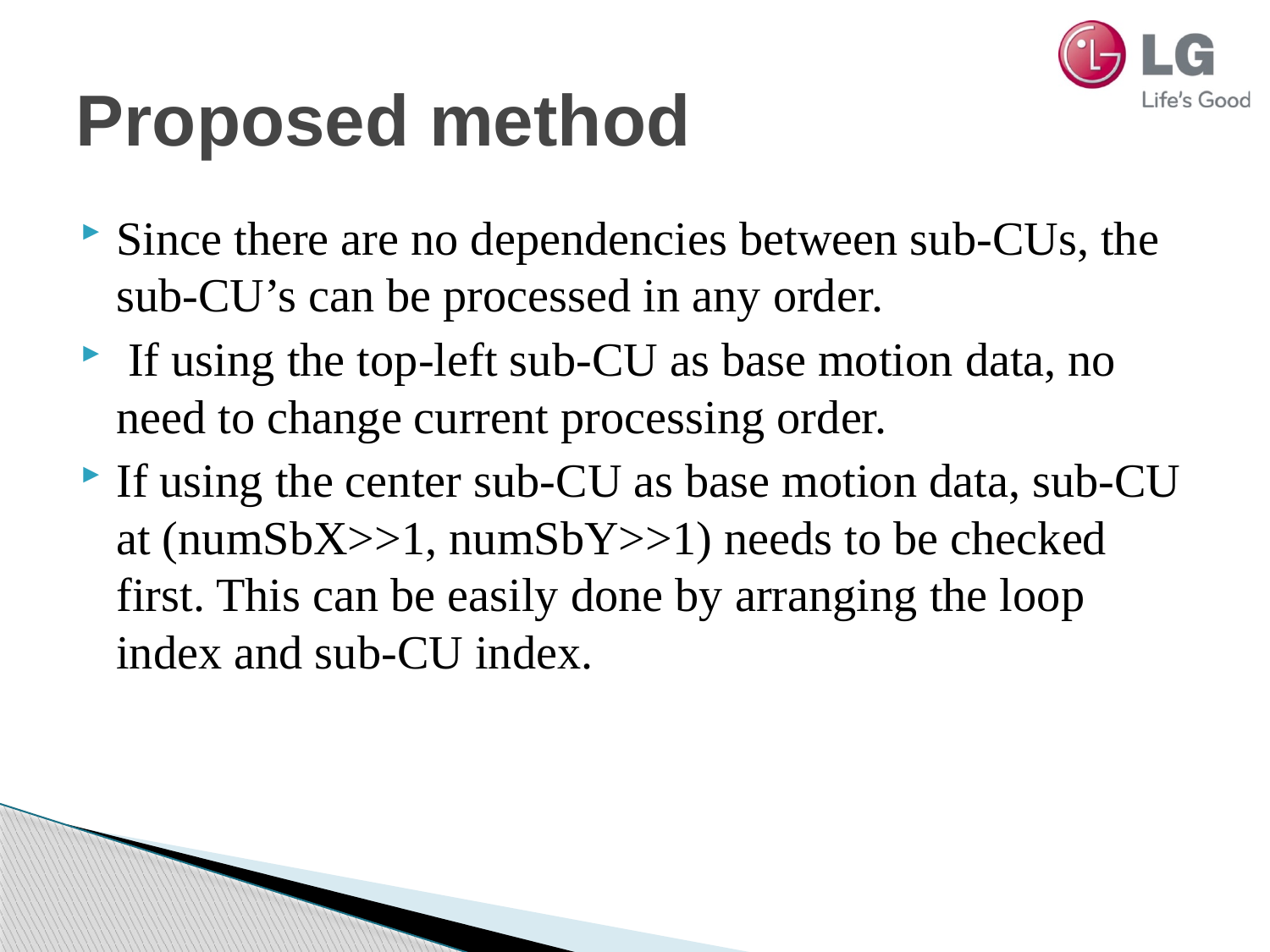

# Proposed method

Since there are no dependencies between sub-CUs, the sub-CU’s can be processed in any order.
 If using the top-left sub-CU as base motion data, no need to change current processing order.
If using the center sub-CU as base motion data, sub-CU at (numSbX>>1, numSbY>>1) needs to be checked first. This can be easily done by arranging the loop index and sub-CU index.